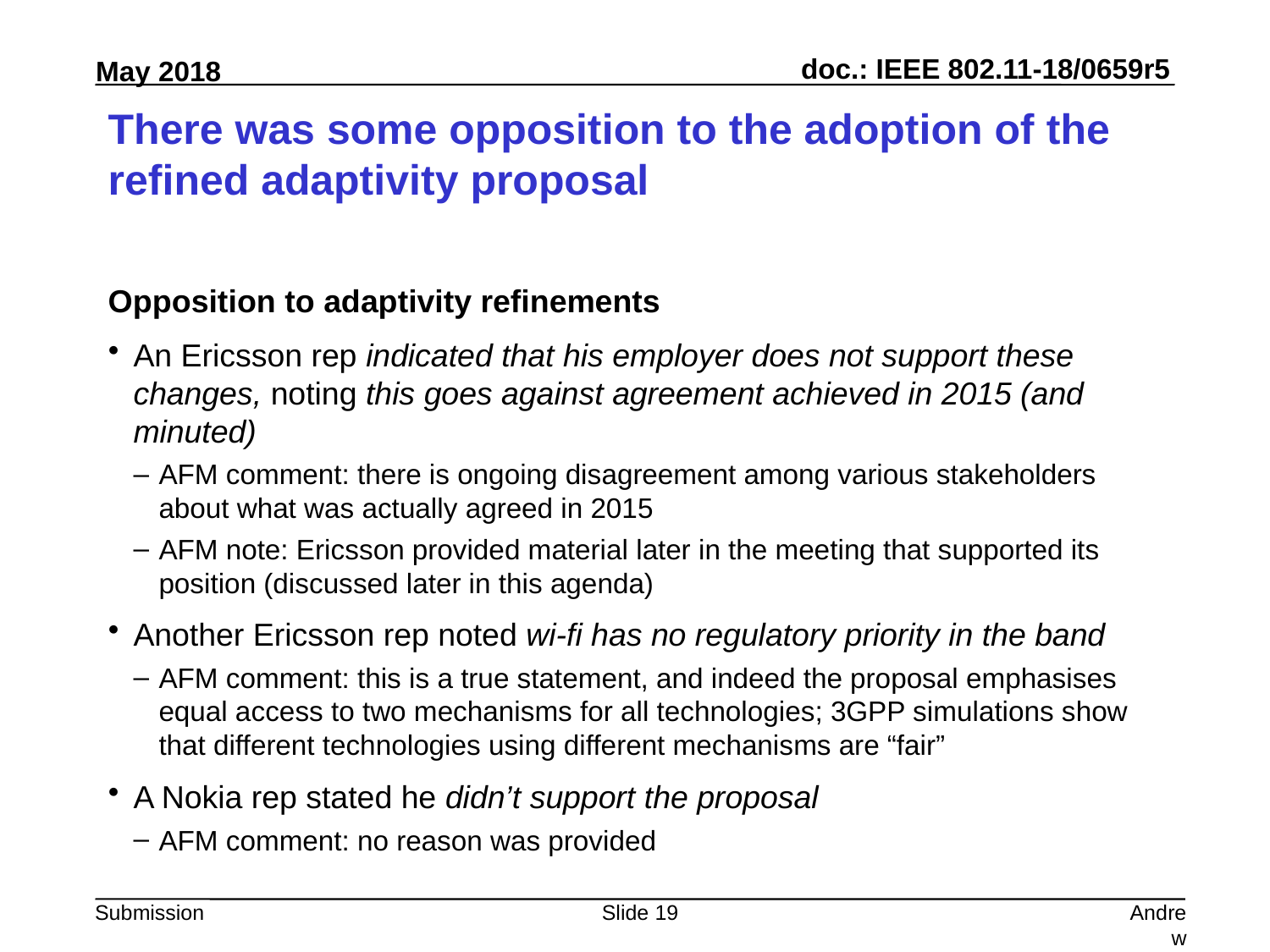

# There was some opposition to the adoption of the refined adaptivity proposal
Opposition to adaptivity refinements
An Ericsson rep indicated that his employer does not support these changes, noting this goes against agreement achieved in 2015 (and minuted)
AFM comment: there is ongoing disagreement among various stakeholders about what was actually agreed in 2015
AFM note: Ericsson provided material later in the meeting that supported its position (discussed later in this agenda)
Another Ericsson rep noted wi-fi has no regulatory priority in the band
AFM comment: this is a true statement, and indeed the proposal emphasises equal access to two mechanisms for all technologies; 3GPP simulations show that different technologies using different mechanisms are “fair”
A Nokia rep stated he didn’t support the proposal
AFM comment: no reason was provided
Slide 19
Andrew Myles, Cisco